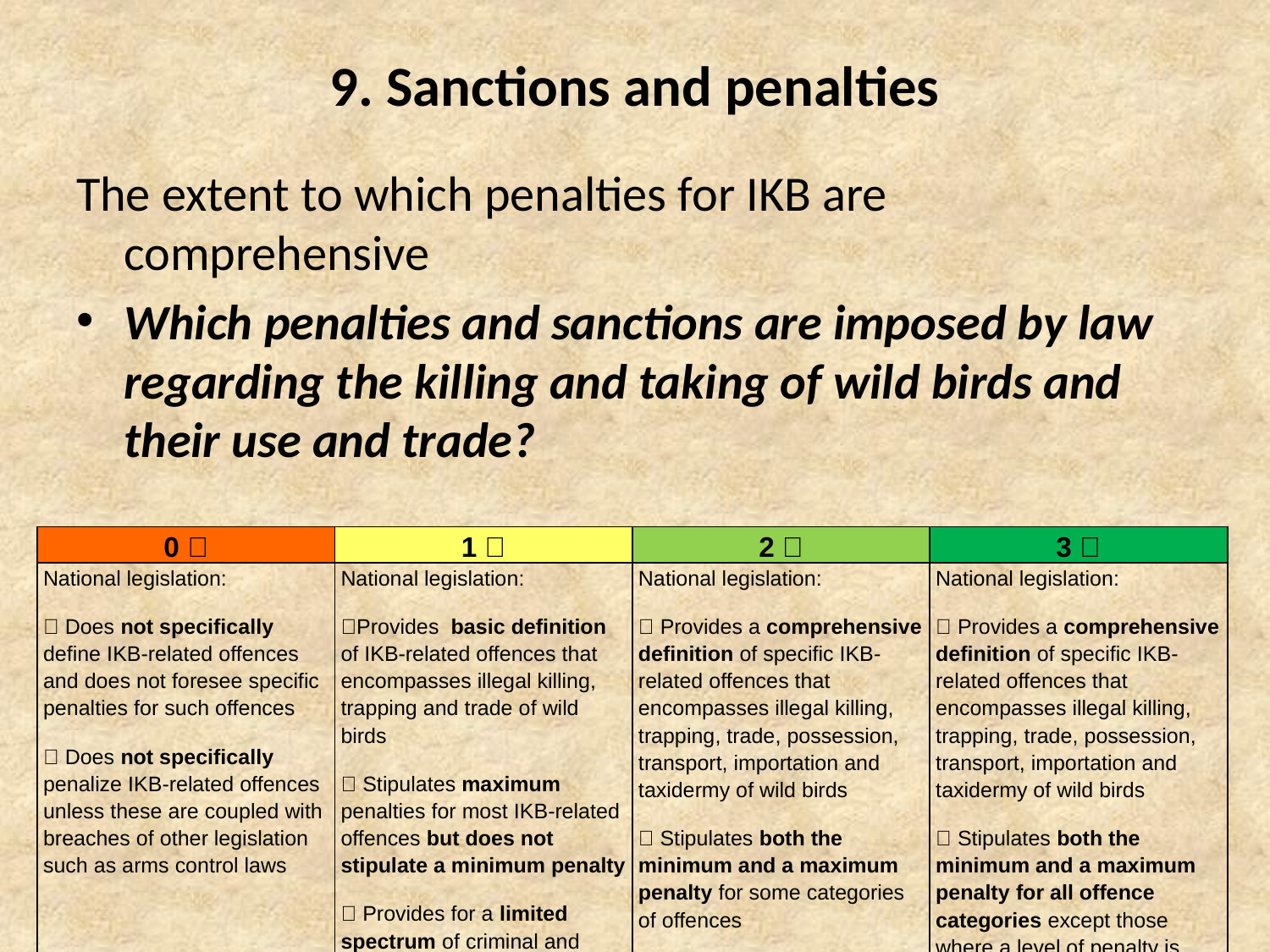

# 9. Sanctions and penalties
The extent to which penalties for IKB are comprehensive
Which penalties and sanctions are imposed by law regarding the killing and taking of wild birds and their use and trade?

| 0 􀜆 | 1 􀜆 | 2 􀜆 | 3 􀜆 |
| --- | --- | --- | --- |
| National legislation: 􀜆 Does not specifically define IKB-related offences and does not foresee specific penalties for such offences 􀜆 Does not specifically penalize IKB-related offences unless these are coupled with breaches of other legislation such as arms control laws | National legislation: 􀜆Provides basic definition of IKB-related offences that encompasses illegal killing, trapping and trade of wild birds 􀜆 Stipulates maximum penalties for most IKB-related offences but does not stipulate a minimum penalty 􀜆 Provides for a limited spectrum of criminal and administrative sanctions including: 􀜆 Fines 􀜆 Imprisonment (usually suspended jail terms in the most severe cases IKB) 􀜆 Suspension of license. 􀜆 Confiscation of corpus delicti | National legislation: 􀜆 Provides a comprehensive definition of specific IKB-related offences that encompasses illegal killing, trapping, trade, possession, transport, importation and taxidermy of wild birds 􀜆 Stipulates both the minimum and a maximum penalty for some categories of offences 􀜆 Provides for a wide spectrum of criminal and administrative sanctions including: 􀜆 Fines 􀜆 Imprisonment (usually suspended jail terms in the most severe cases IKB) 􀜆 Suspension of license. 􀜆 Confiscation of corpus delicti 􀜆 Permanent revocation of licence 􀜆 Community service 􀜆 Other sanctions | National legislation: 􀜆 Provides a comprehensive definition of specific IKB-related offences that encompasses illegal killing, trapping, trade, possession, transport, importation and taxidermy of wild birds 􀜆 Stipulates both the minimum and a maximum penalty for all offence categories except those where a level of penalty is fixed permanently in the law 􀜆 Provides for a full spectrum of criminal and administrative sanctions including: 􀜆 Fines 􀜆 Imprisonment (both effective and suspended jail terms are usually automatic for the most severe cases of IKB) 􀜆 Suspension of license 􀜆 Permanent revocation of license in the case of IKB involving highly protected birds 􀜆 Confiscation of corpus delicti 􀜆 Community service 􀜆 Other sanctions |